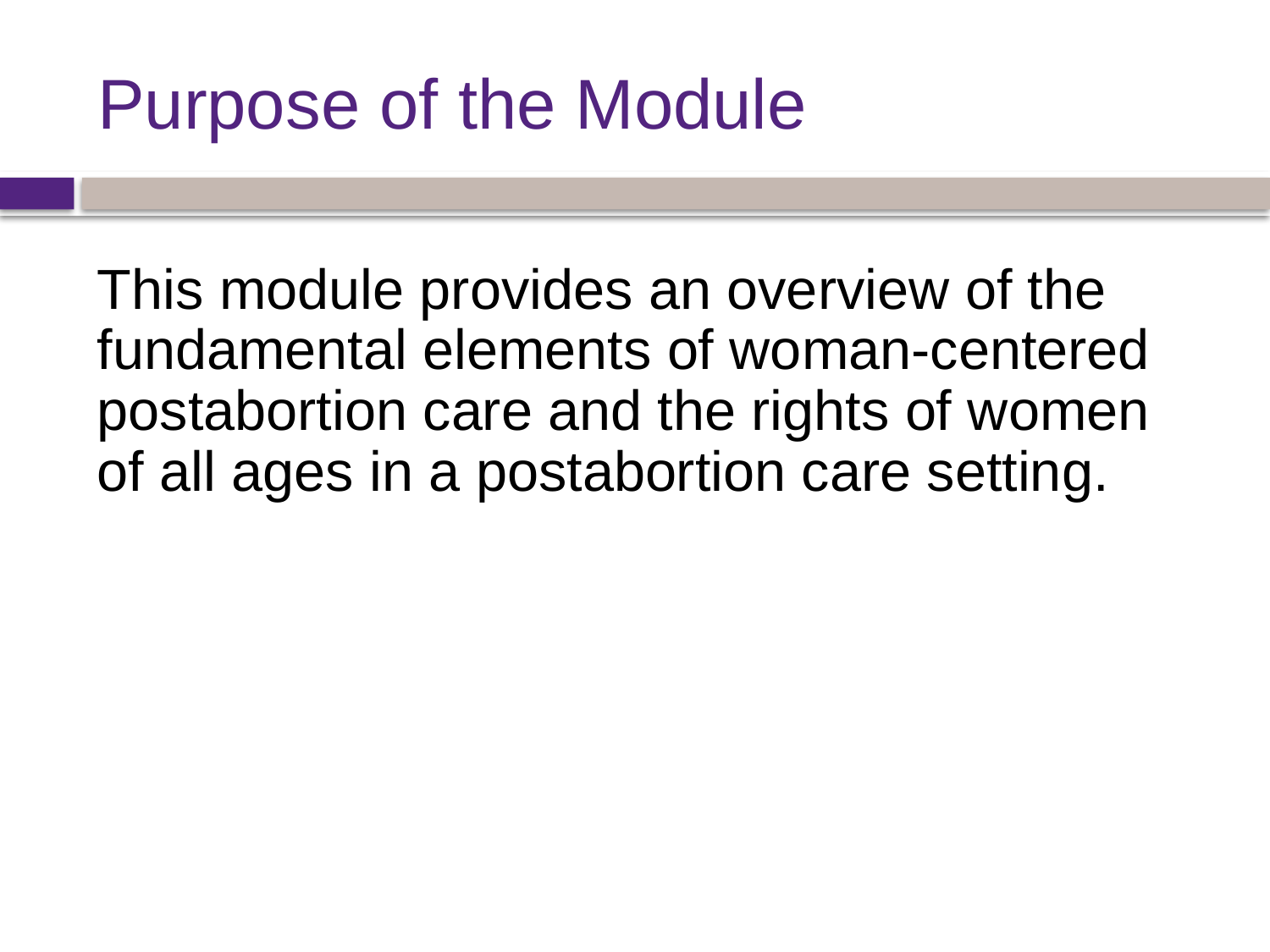

# Purpose of the Module
This module provides an overview of the fundamental elements of woman-centered postabortion care and the rights of women of all ages in a postabortion care setting.